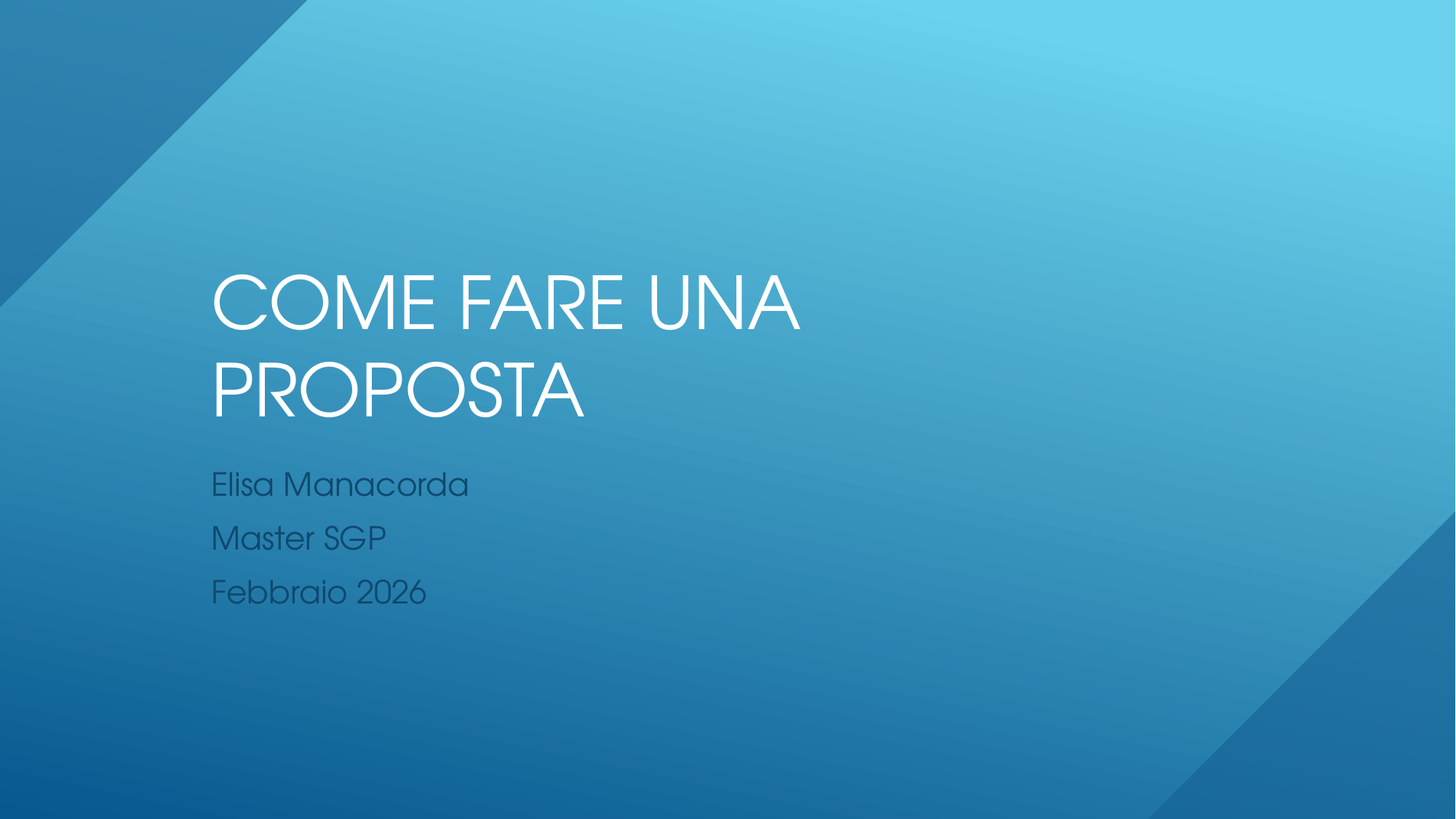

# COME FARE UNA PROPOSTA
Elisa Manacorda
Master SGP
Febbraio 2026